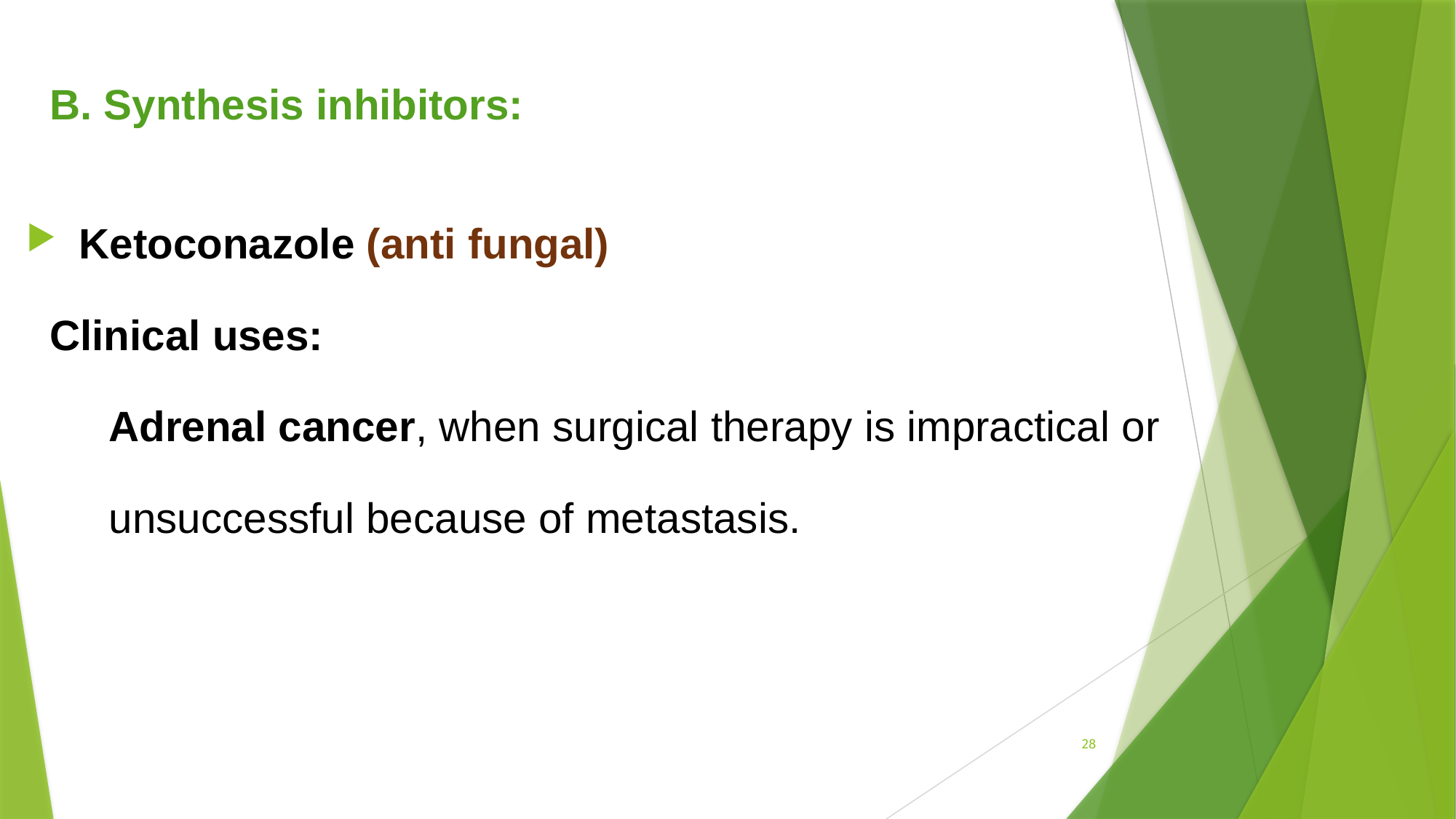

B. Synthesis inhibitors:

 Ketoconazole (anti fungal)
  Clinical uses:
       Adrenal cancer, when surgical therapy is impractical or
       unsuccessful because of metastasis.
28